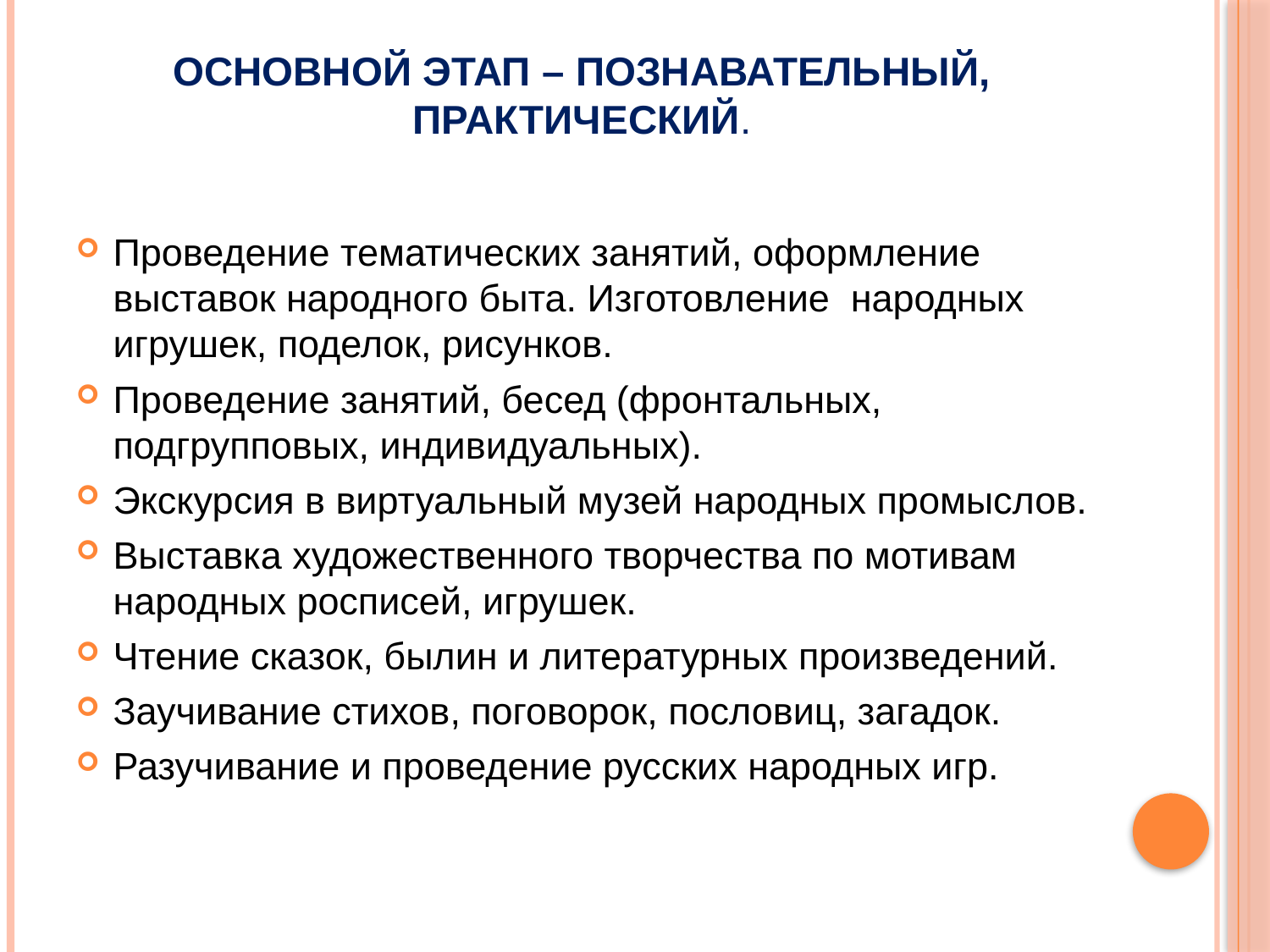

# Основной этап – познавательный, практический.
Проведение тематических занятий, оформление  выставок народного быта. Изготовление  народных игрушек, поделок, рисунков.
Проведение занятий, бесед (фронтальных, подгрупповых, индивидуальных).
Экскурсия в виртуальный музей народных промыслов.
Выставка художественного творчества по мотивам народных росписей, игрушек.
Чтение сказок, былин и литературных произведений.
Заучивание стихов, поговорок, пословиц, загадок.
Разучивание и проведение русских народных игр.